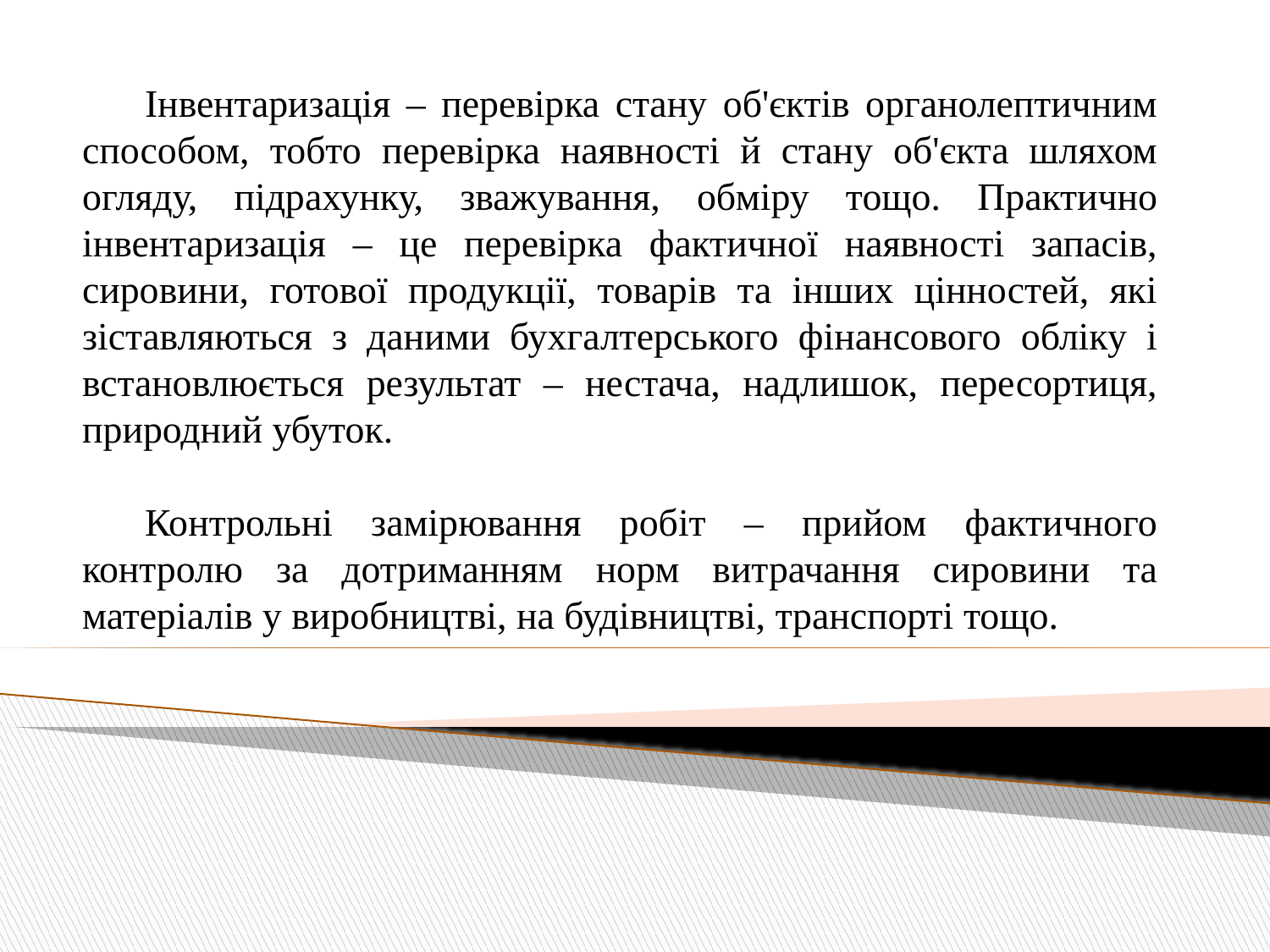

Інвентаризація – перевірка стану об'єктів органолептичним способом, тобто перевірка наявності й стану об'єкта шляхом огляду, підрахунку, зважування, обміру тощо. Практично інвентаризація – це перевірка фактичної наявності запасів, сировини, готової продукції, товарів та інших цінностей, які зіставляються з даними бухгалтерського фінансового обліку і встановлюється результат – нестача, надлишок, пересортиця, природний убуток.

Контрольні замірювання робіт – прийом фактичного контролю за дотриманням норм витрачання сировини та матеріалів у виробництві, на будівництві, транспорті тощо.